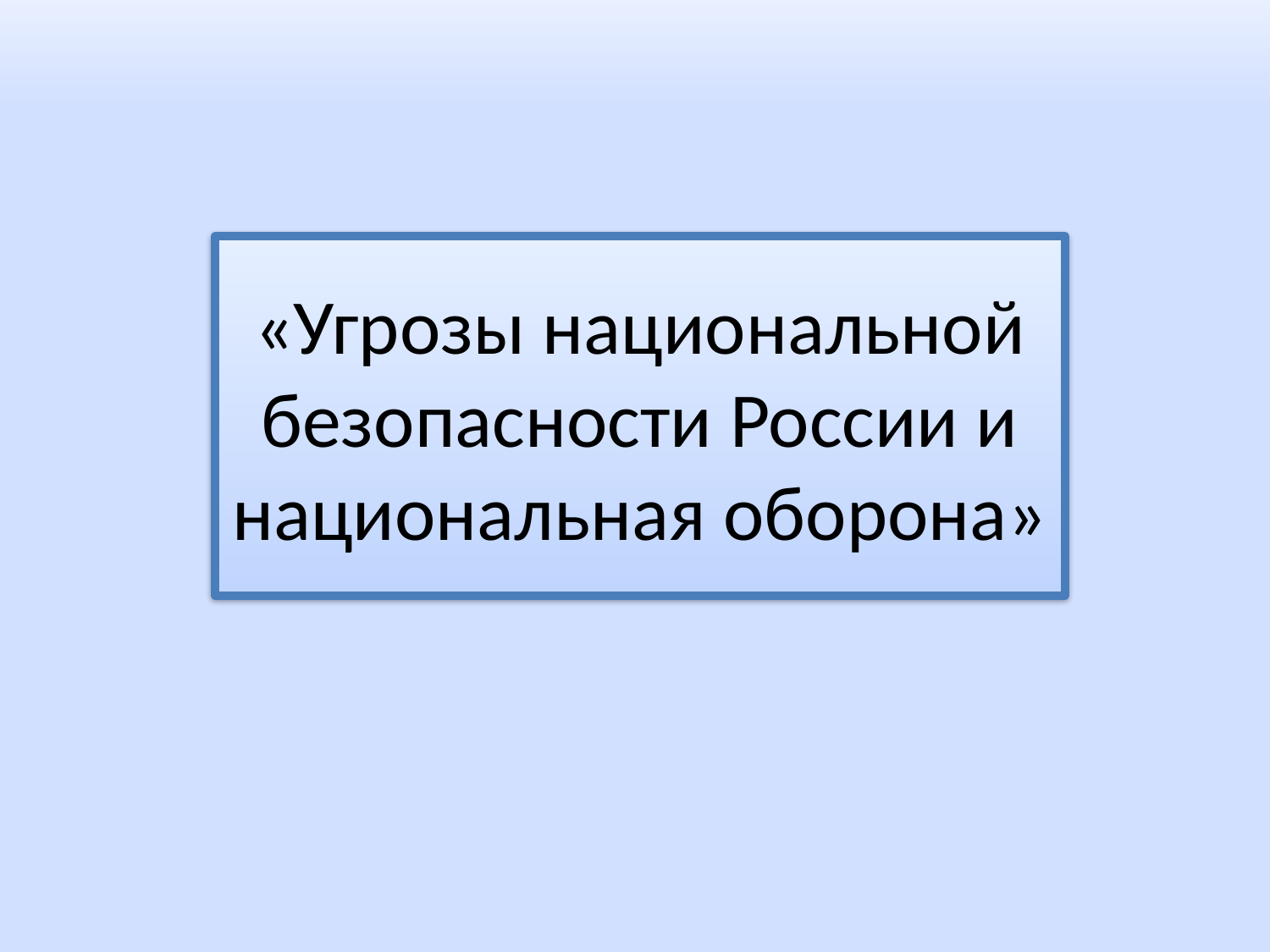

# «Угрозы национальной безопасности России и национальная оборона»